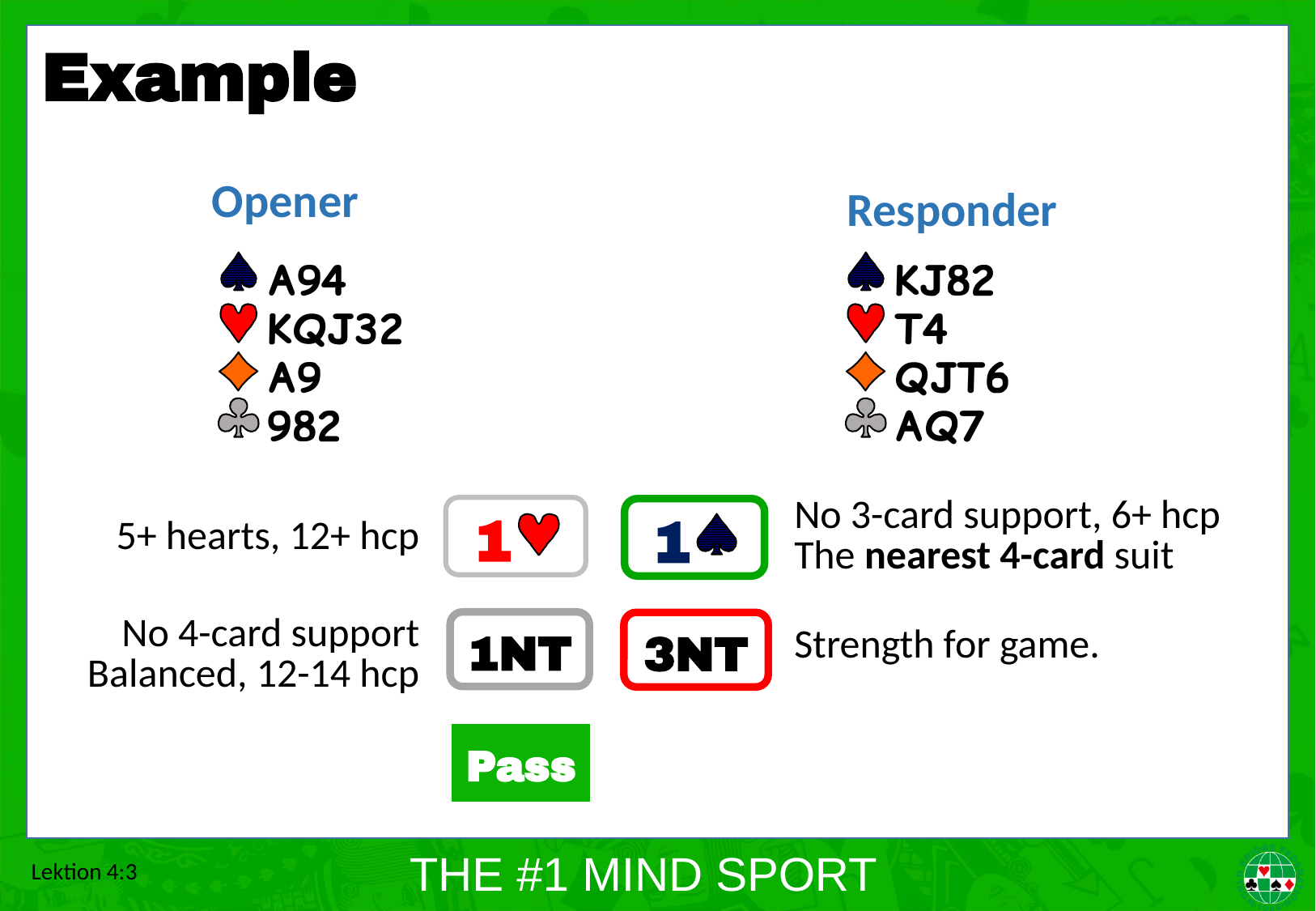

# Example
Opener
Responder
A94
KQJ32
A9
982

KJ82
T4
QJT6
AQ7

No 3-card support, 6+ hcp
The nearest 4-card suit
1

1

5+ hearts, 12+ hcp
No 4-card support
Balanced, 12-14 hcp
1NT
3NT
Strength for game.
Pass